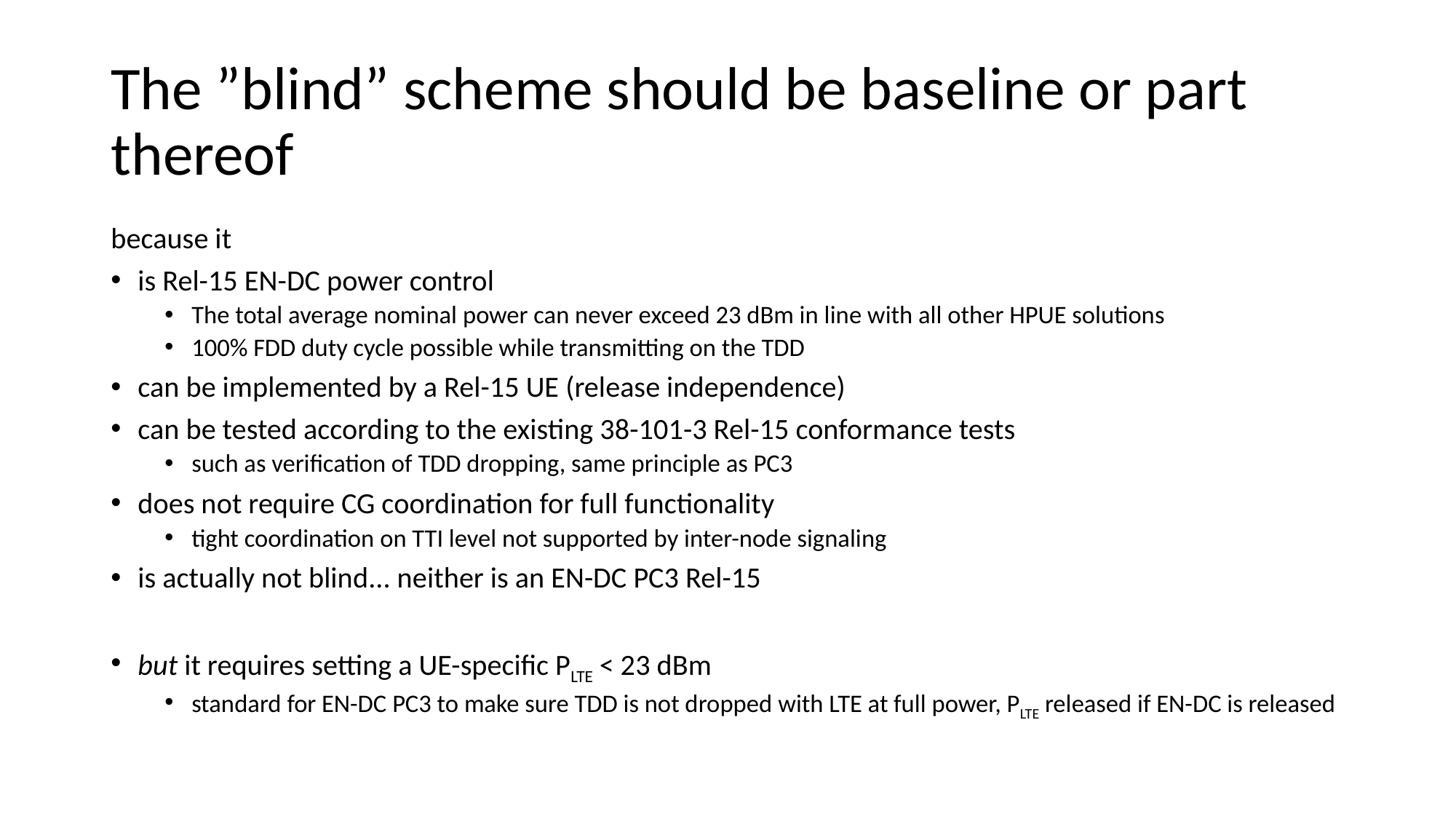

# The ”blind” scheme should be baseline or part thereof
because it
is Rel-15 EN-DC power control
The total average nominal power can never exceed 23 dBm in line with all other HPUE solutions
100% FDD duty cycle possible while transmitting on the TDD
can be implemented by a Rel-15 UE (release independence)
can be tested according to the existing 38-101-3 Rel-15 conformance tests
such as verification of TDD dropping, same principle as PC3
does not require CG coordination for full functionality
tight coordination on TTI level not supported by inter-node signaling
is actually not blind... neither is an EN-DC PC3 Rel-15

but it requires setting a UE-specific PLTE < 23 dBm
standard for EN-DC PC3 to make sure TDD is not dropped with LTE at full power, PLTE released if EN-DC is released